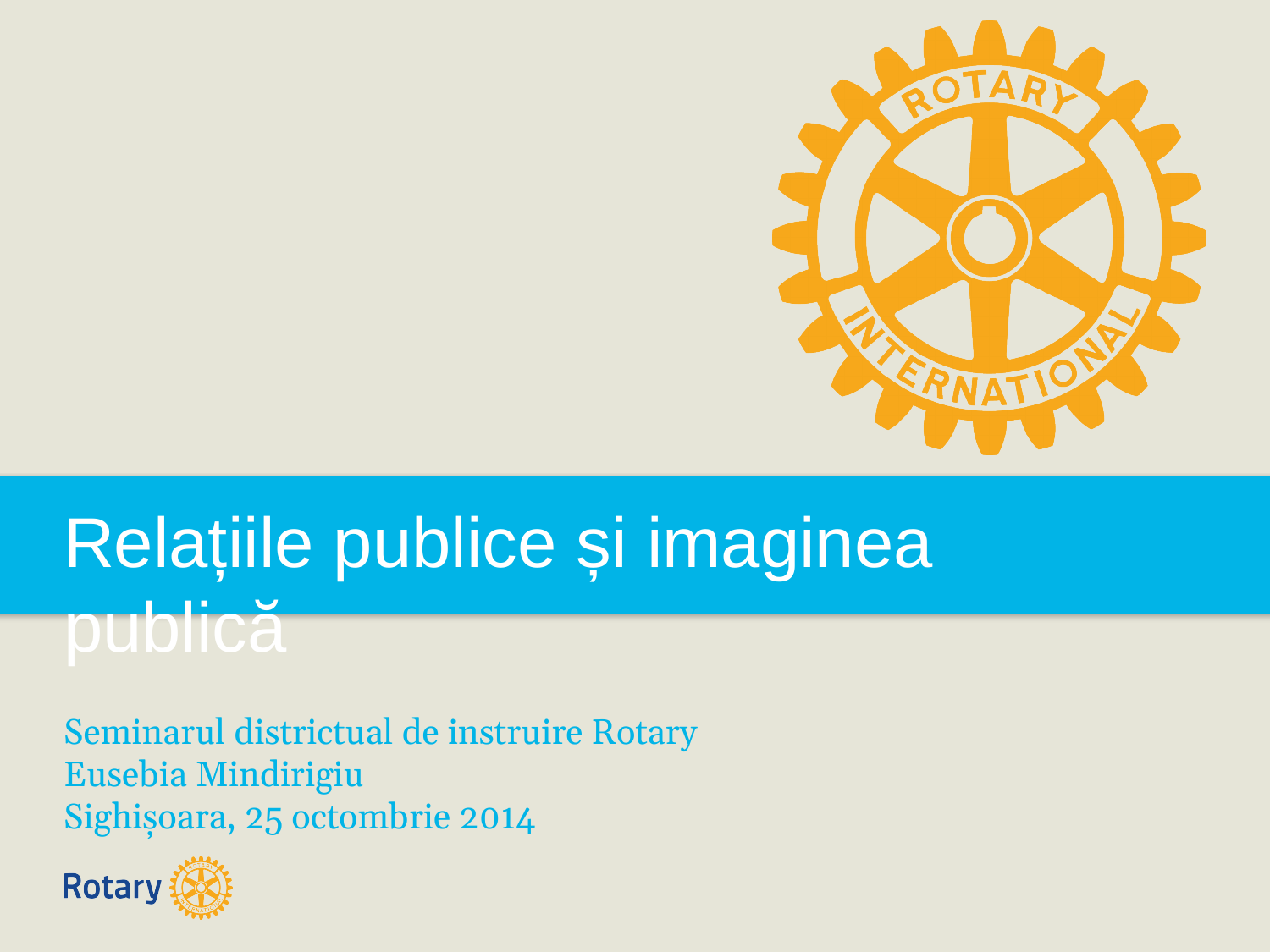

Relațiile publice și imaginea publică
Seminarul districtual de instruire Rotary
Eusebia Mindirigiu
Sighișoara, 25 octombrie 2014